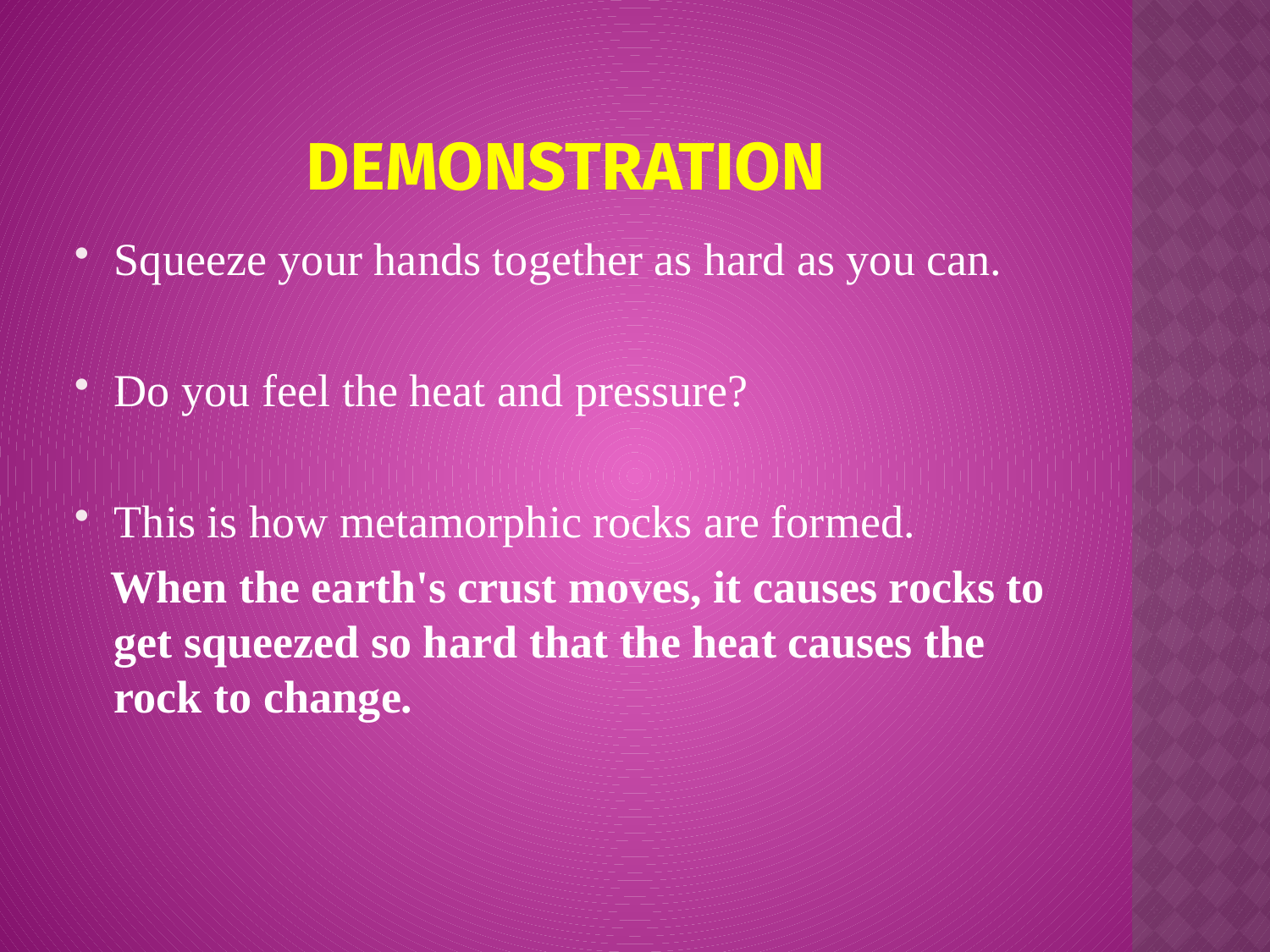

# demonstration
Squeeze your hands together as hard as you can.

Do you feel the heat and pressure?

This is how metamorphic rocks are formed.
   When the earth's crust moves, it causes rocks to get squeezed so hard that the heat causes the rock to change.